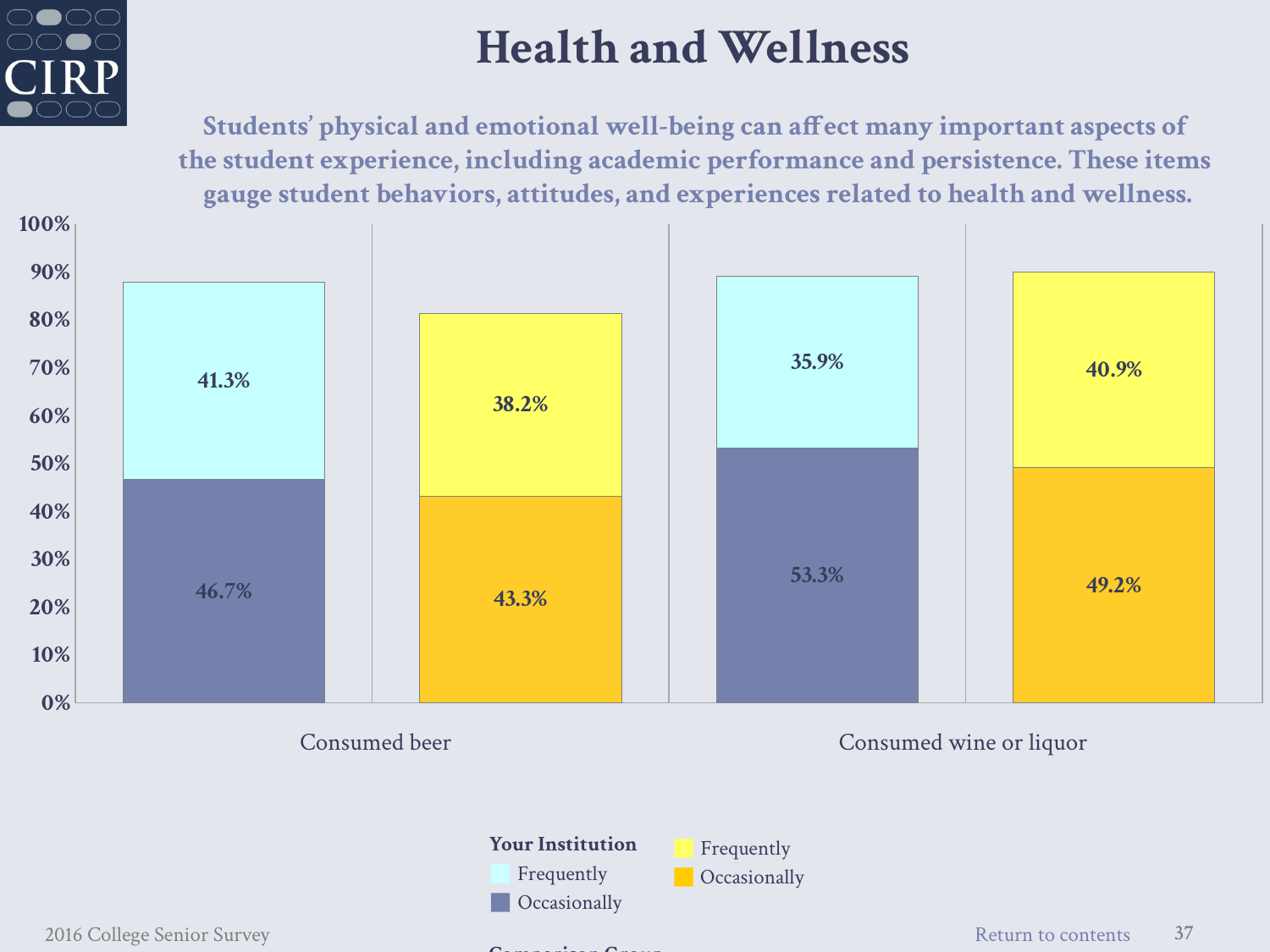

Health and Wellness
Students’ physical and emotional well-being can affect many important aspects of
the student experience, including academic performance and persistence. These items
gauge student behaviors, attitudes, and experiences related to health and wellness.

### Chart

| Category | occasionally | frequently |
|---|---|---|
| Conusumed beer | 0.467 | 0.413 |
| comp | 0.433 | 0.382 |
| Consumed wine or liqour | 0.533 | 0.359 |
| comp | 0.492 | 0.409 |
Consumed beer
Consumed wine or liquor
Your Institution
■ Frequently
■ Occasionally

Comparison Group
■ Frequently
■ Occasionally

2016 College Senior Survey
37
37